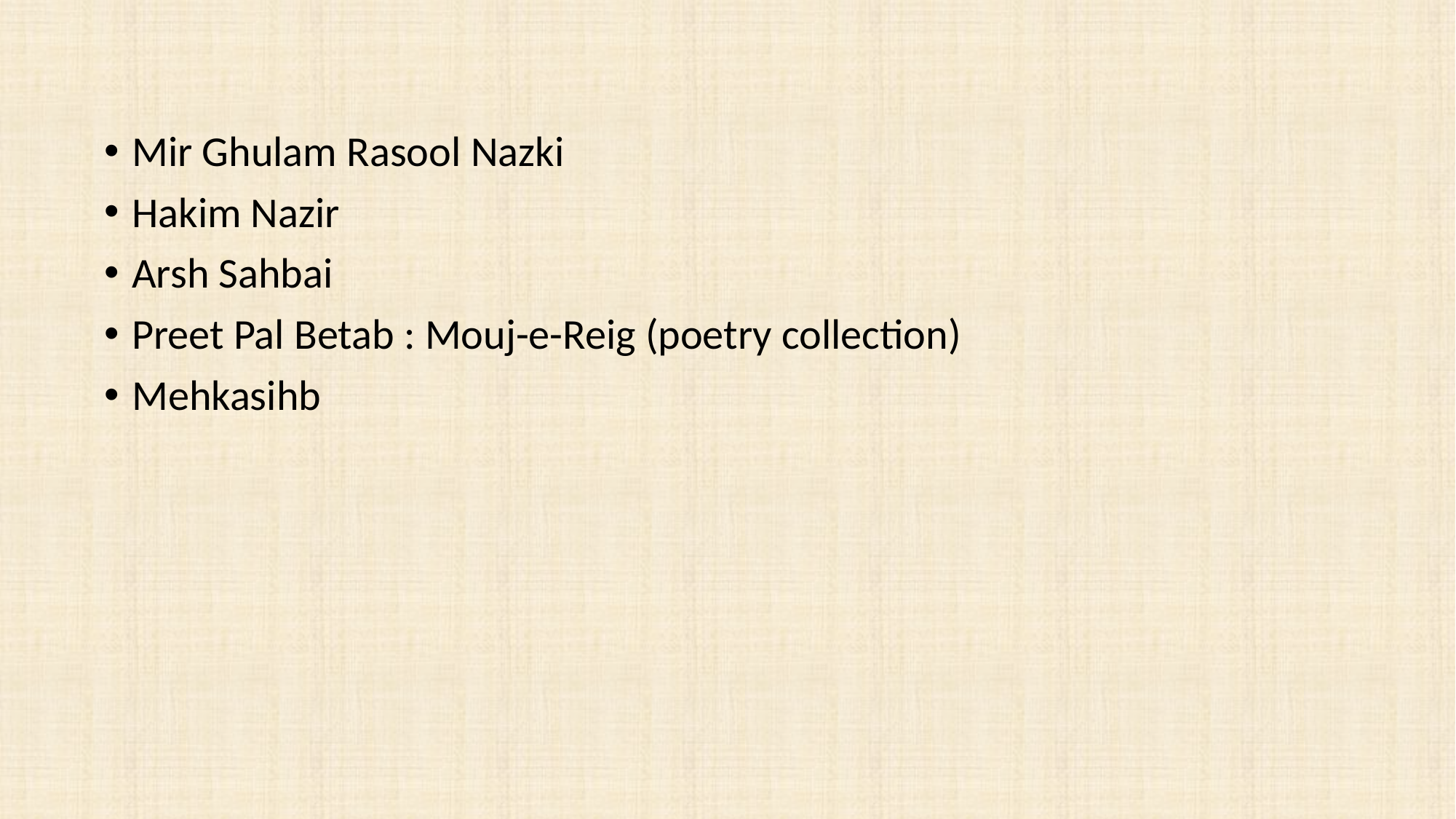

Mir Ghulam Rasool Nazki
Hakim Nazir
Arsh Sahbai
Preet Pal Betab : Mouj-e-Reig (poetry collection)
Mehkasihb